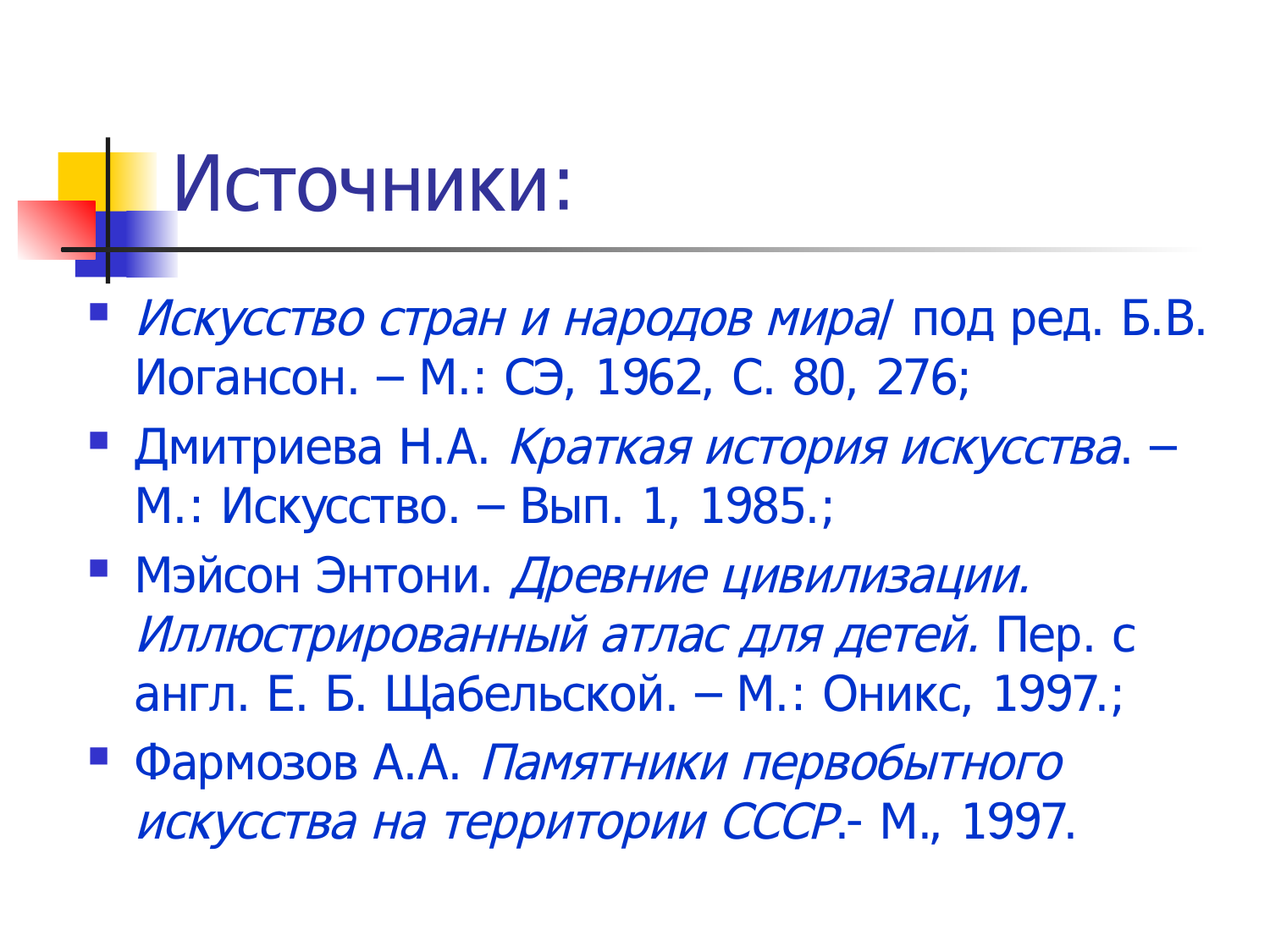

# Источники:
Искусство стран и народов мира/ под ред. Б.В. Иогансон. – М.: СЭ, 1962, С. 80, 276;
Дмитриева Н.А. Краткая история искусства. – М.: Искусство. – Вып. 1, 1985.;
Мэйсон Энтони. Древние цивилизации. Иллюстрированный атлас для детей. Пер. с англ. Е. Б. Щабельской. – М.: Оникс, 1997.;
Фармозов А.А. Памятники первобытного искусства на территории СССР.- М., 1997.